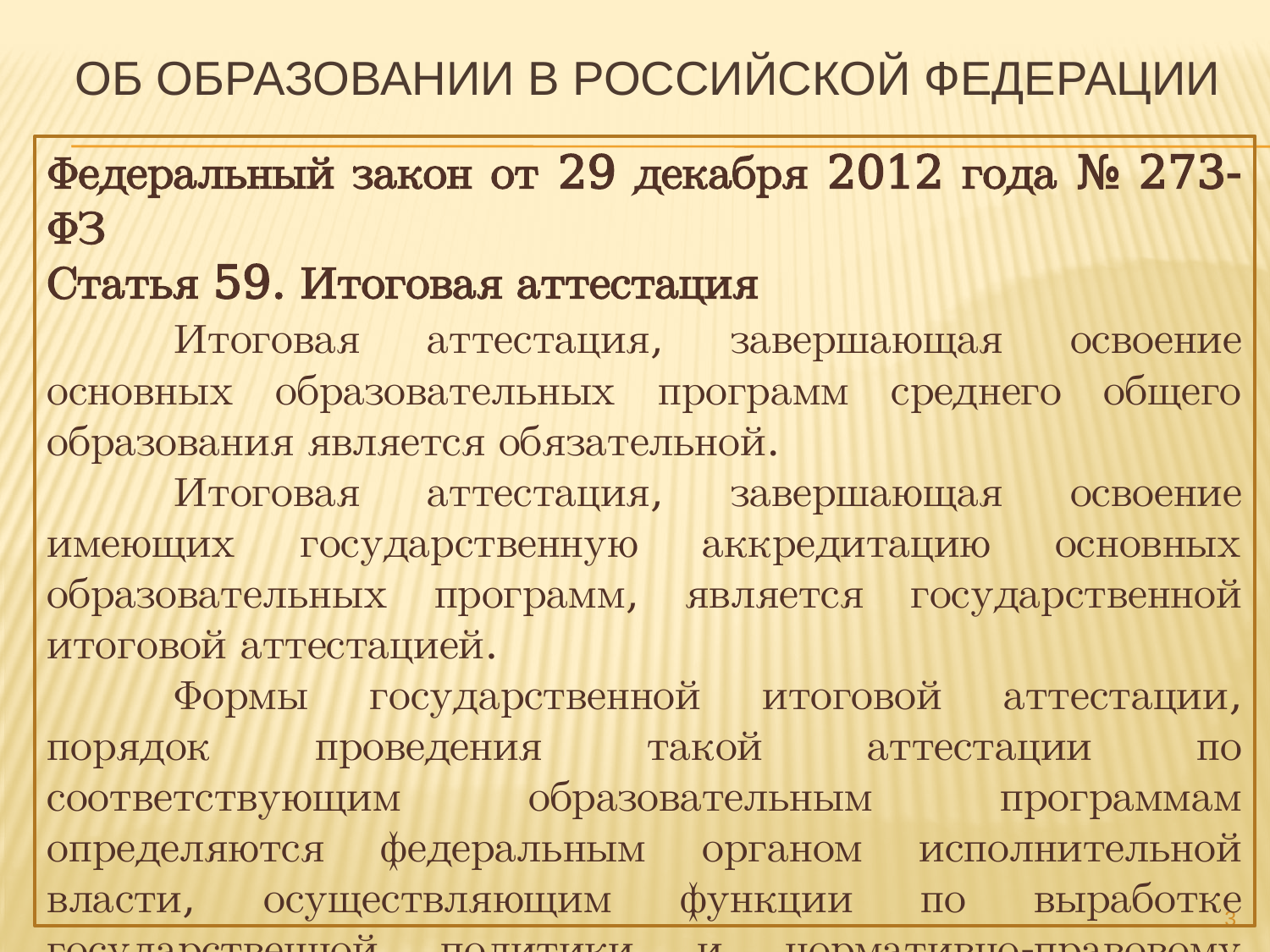

# ОБ ОБРАЗОВАНИИ В РОССИЙСКОЙ ФЕДЕРАЦИИ
Федеральный закон от 29 декабря 2012 года № 273-ФЗ
Статья 59. Итоговая аттестация
	Итоговая аттестация, завершающая освоение основных образовательных программ среднего общего образования является обязательной.
	Итоговая аттестация, завершающая освоение имеющих государственную аккредитацию основных образовательных программ, является государственной итоговой аттестацией.
	Формы государственной итоговой аттестации, порядок проведения такой аттестации по соответствующим образовательным программам определяются федеральным органом исполнительной власти, осуществляющим функции по выработке государственной политики и нормативно-правовому регулированию в сфере образования
3